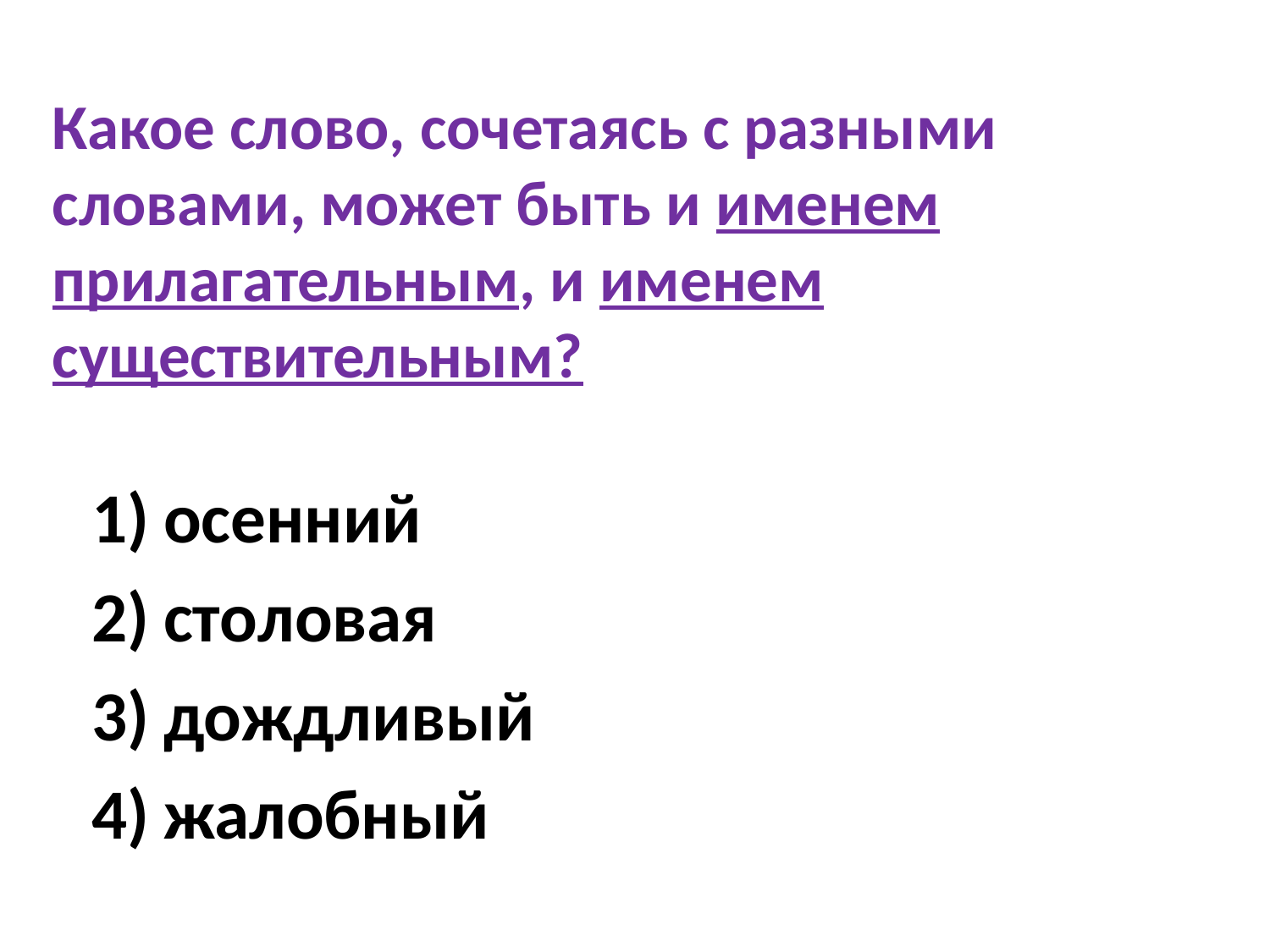

# Какое слово, сочетаясь с разными словами, может быть и именем прилагательным, и именем существительным?
осенний
столовая
дождливый
жалобный